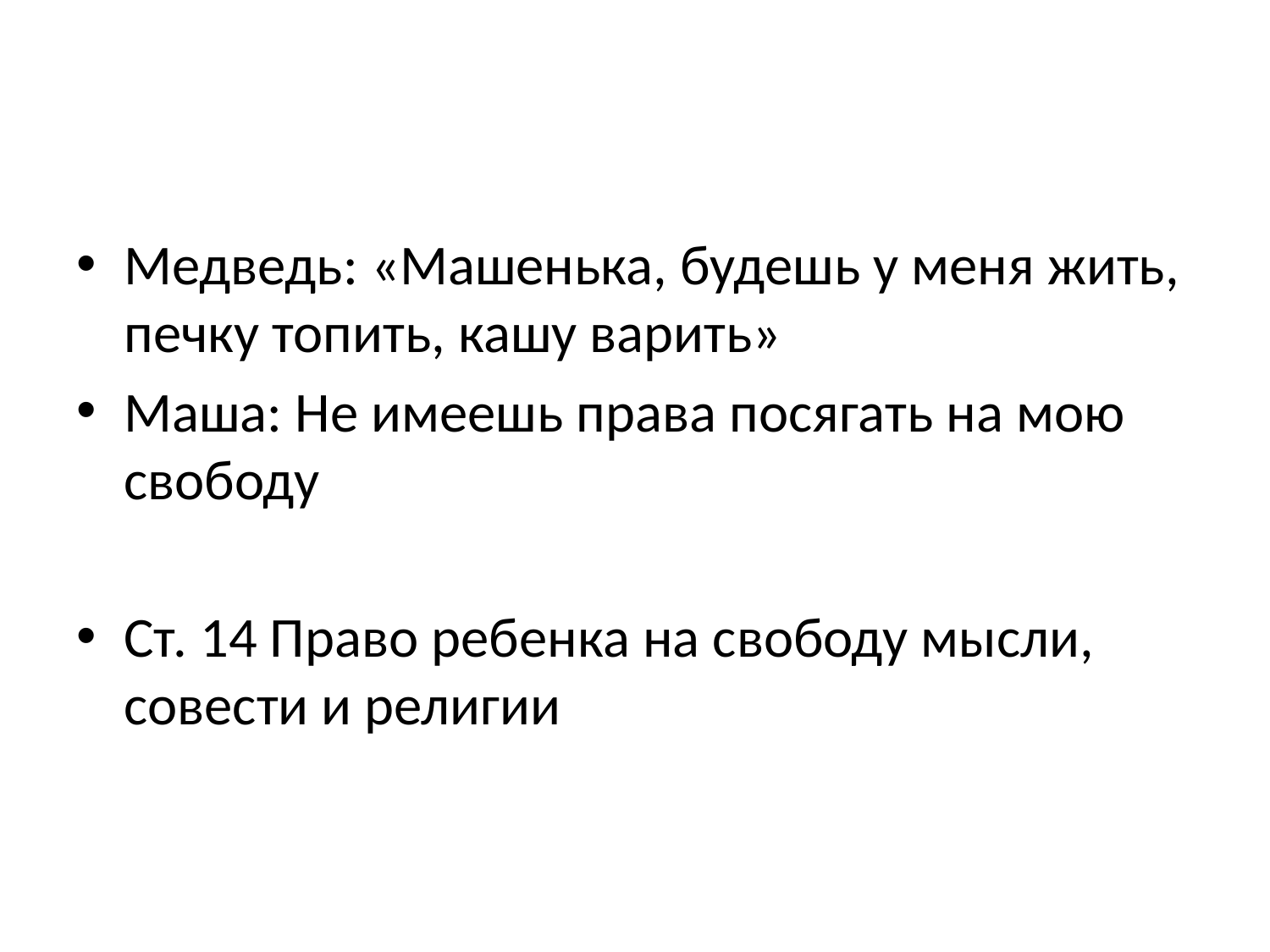

#
Медведь: «Машенька, будешь у меня жить, печку топить, кашу варить»
Маша: Не имеешь права посягать на мою свободу

Ст. 14 Право ребенка на свободу мысли, совести и религии